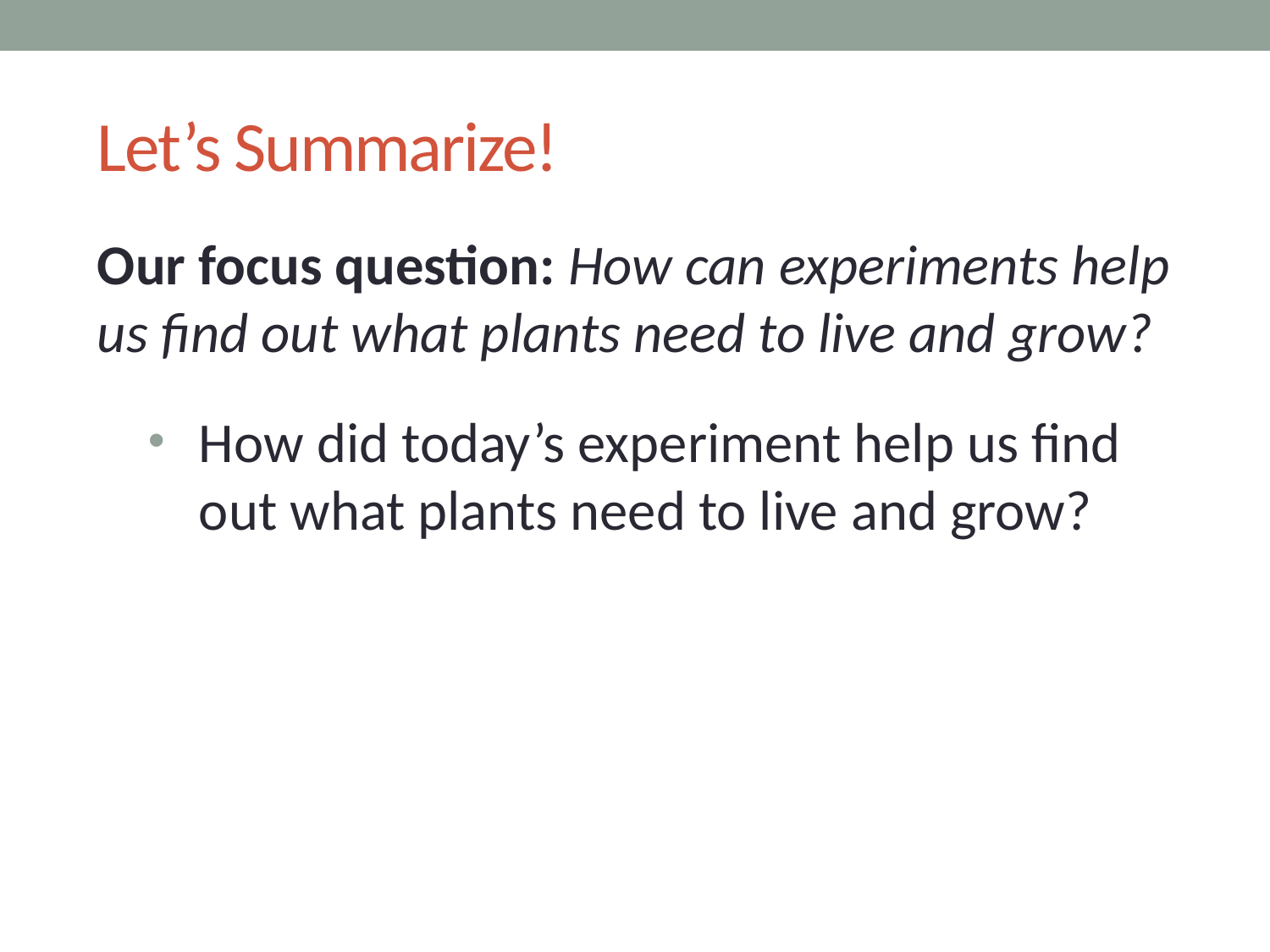

# Let’s Summarize!
Our focus question: How can experiments help us find out what plants need to live and grow?
How did today’s experiment help us find out what plants need to live and grow?